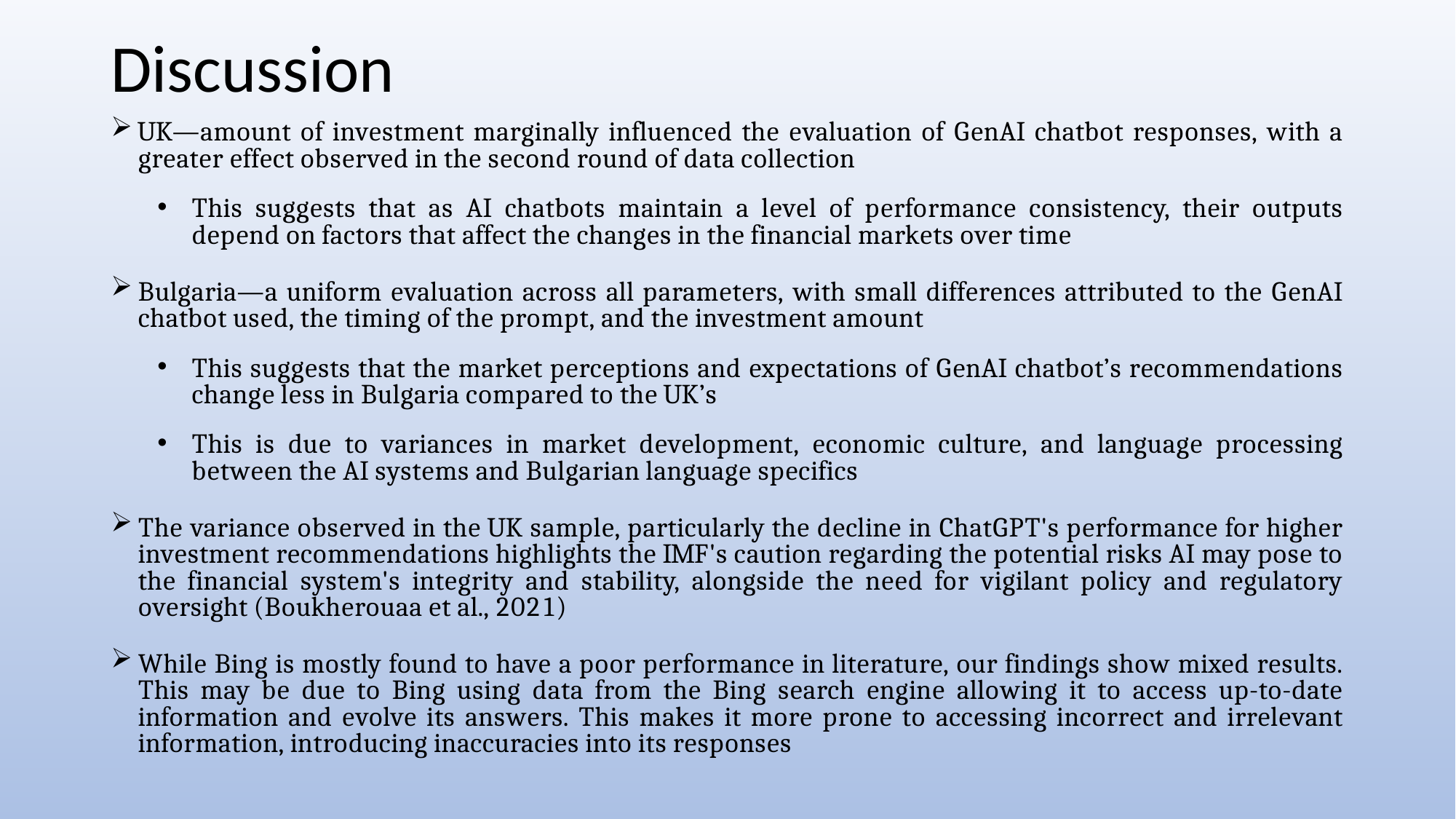

# Discussion
UK—amount of investment marginally influenced the evaluation of GenAI chatbot responses, with a greater effect observed in the second round of data collection
This suggests that as AI chatbots maintain a level of performance consistency, their outputs depend on factors that affect the changes in the financial markets over time
Bulgaria—a uniform evaluation across all parameters, with small differences attributed to the GenAI chatbot used, the timing of the prompt, and the investment amount
This suggests that the market perceptions and expectations of GenAI chatbot’s recommendations change less in Bulgaria compared to the UK’s
This is due to variances in market development, economic culture, and language processing between the AI systems and Bulgarian language specifics
The variance observed in the UK sample, particularly the decline in ChatGPT's performance for higher investment recommendations highlights the IMF's caution regarding the potential risks AI may pose to the financial system's integrity and stability, alongside the need for vigilant policy and regulatory oversight (Boukherouaa et al., 2021)
While Bing is mostly found to have a poor performance in literature, our findings show mixed results. This may be due to Bing using data from the Bing search engine allowing it to access up-to-date information and evolve its answers. This makes it more prone to accessing incorrect and irrelevant information, introducing inaccuracies into its responses